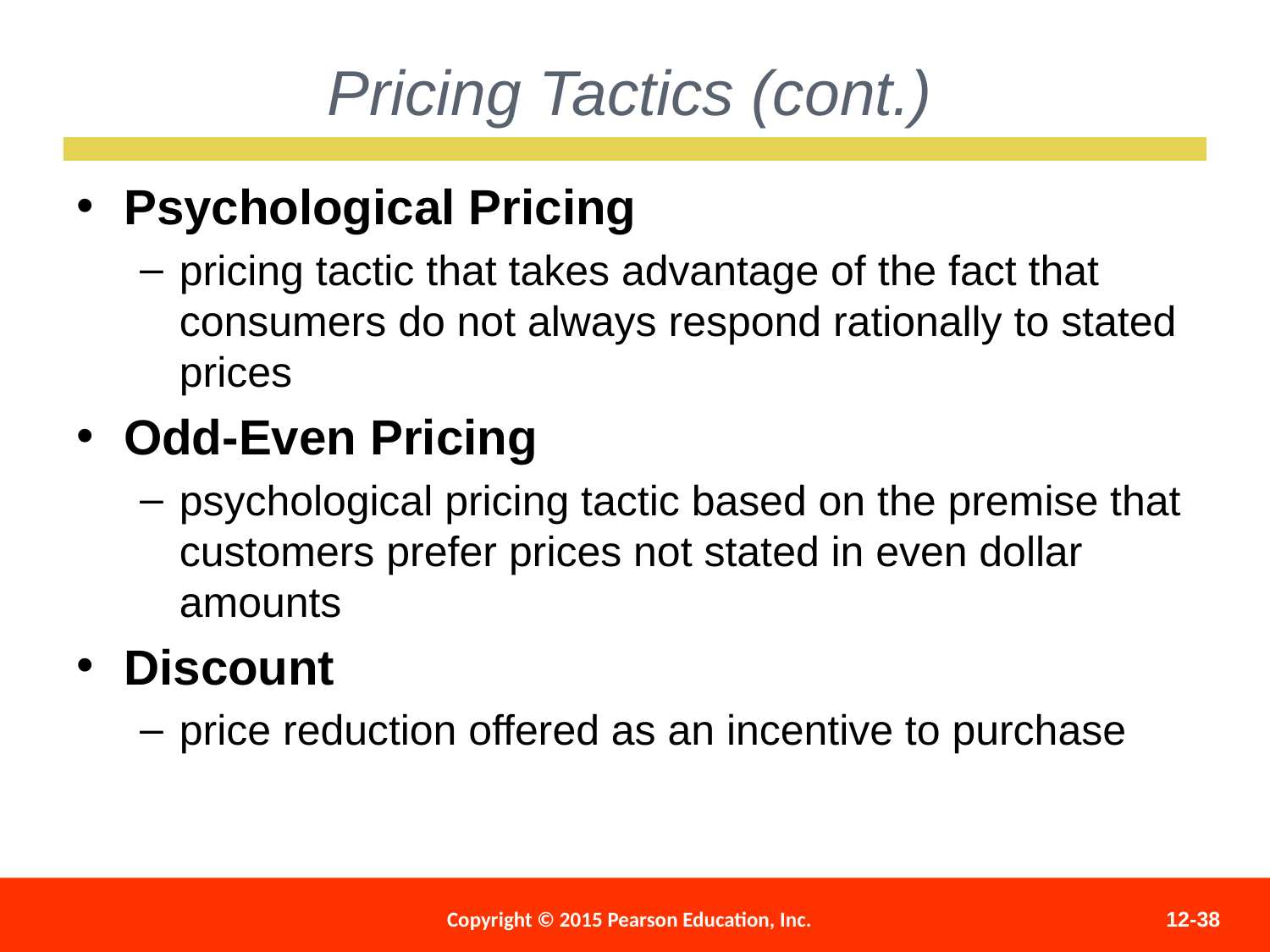

Pricing Tactics (cont.)
Psychological Pricing
pricing tactic that takes advantage of the fact that consumers do not always respond rationally to stated prices
Odd-Even Pricing
psychological pricing tactic based on the premise that customers prefer prices not stated in even dollar amounts
Discount
price reduction offered as an incentive to purchase